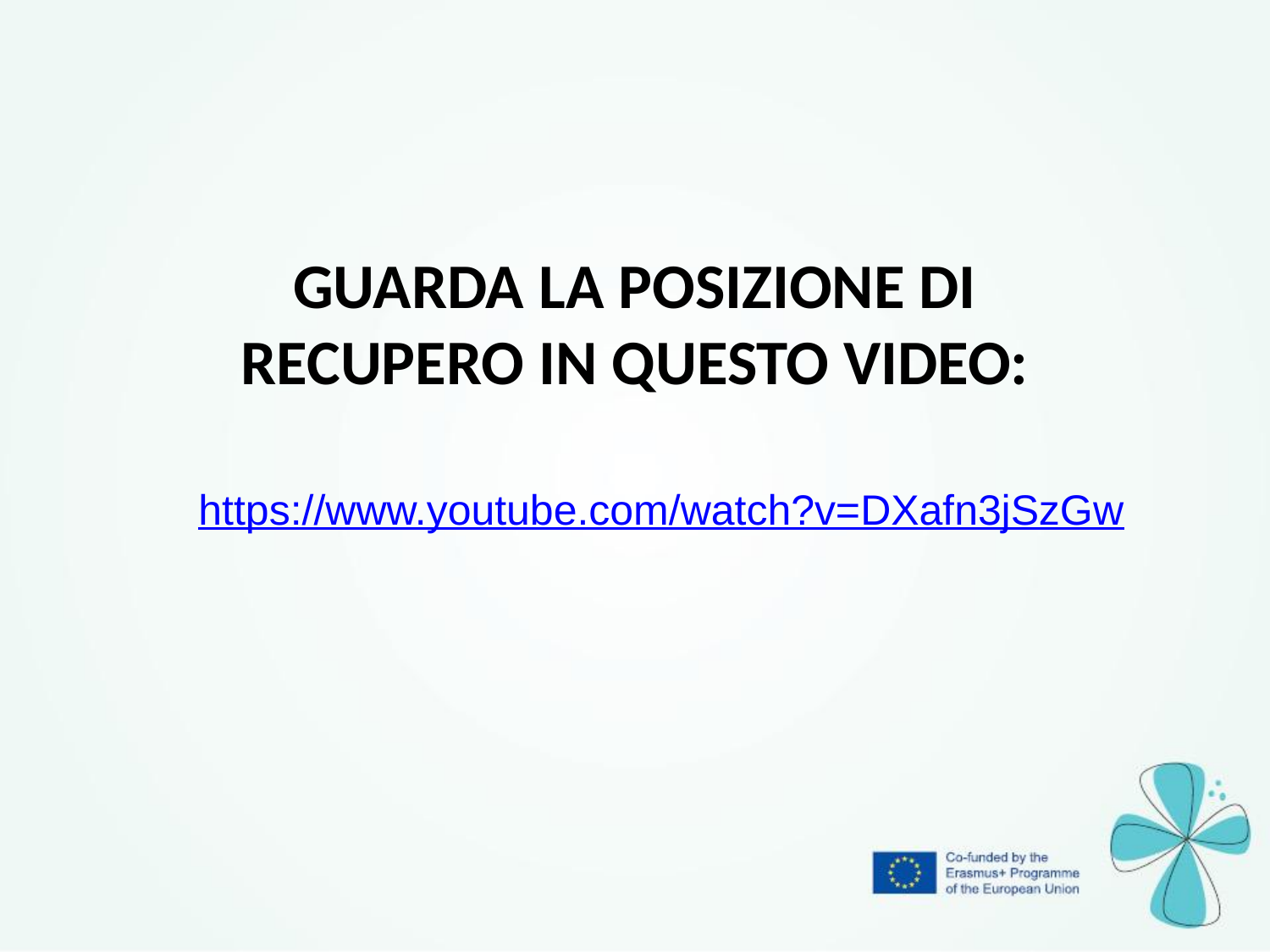

GUARDA LA POSIZIONE DI RECUPERO IN QUESTO VIDEO:
https://www.youtube.com/watch?v=DXafn3jSzGw